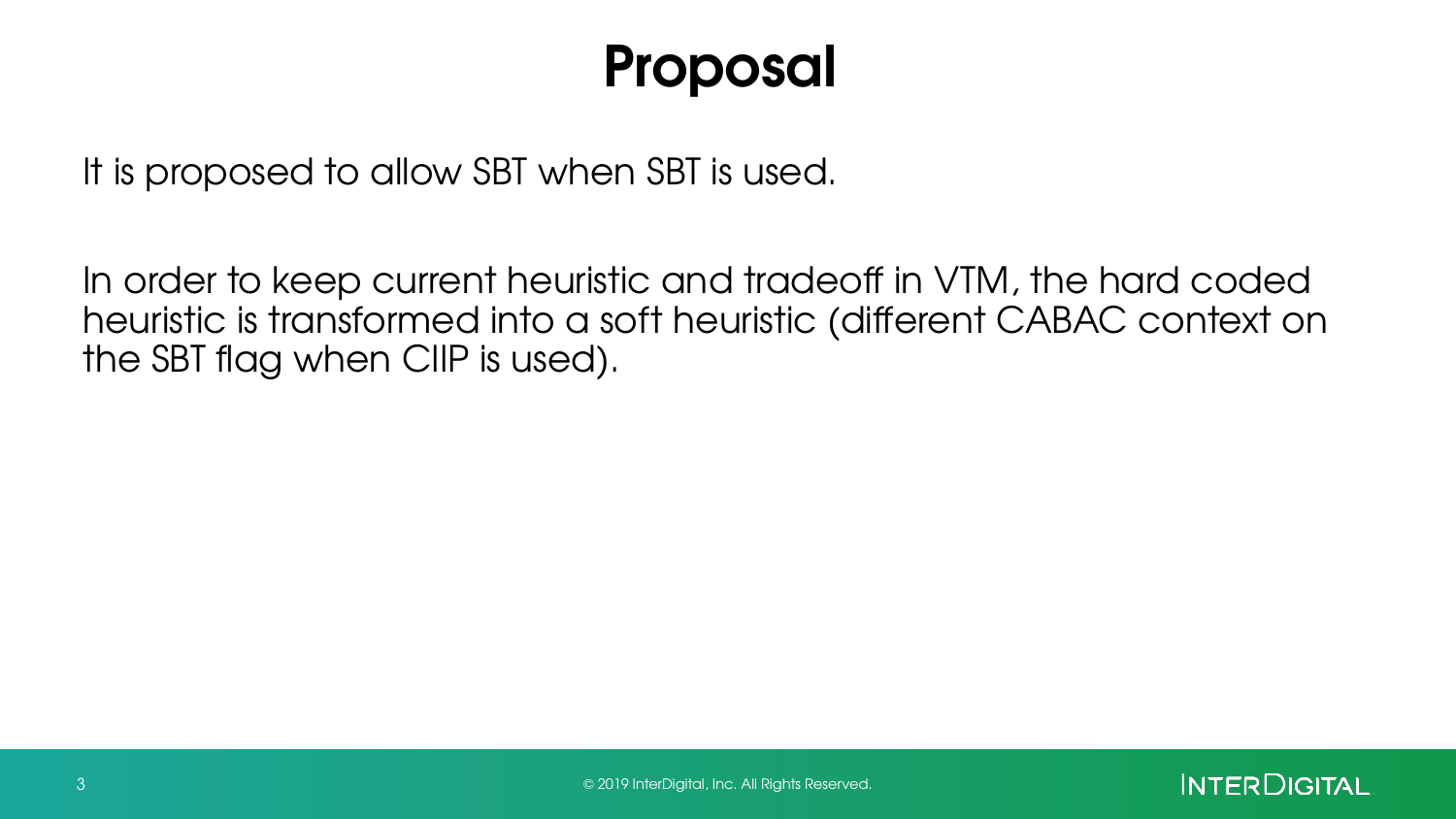

# Proposal
It is proposed to allow SBT when SBT is used.

In order to keep current heuristic and tradeoff in VTM, the hard coded heuristic is transformed into a soft heuristic (different CABAC context on the SBT flag when CIIP is used).

3
© 2019 InterDigital, Inc. All Rights Reserved.